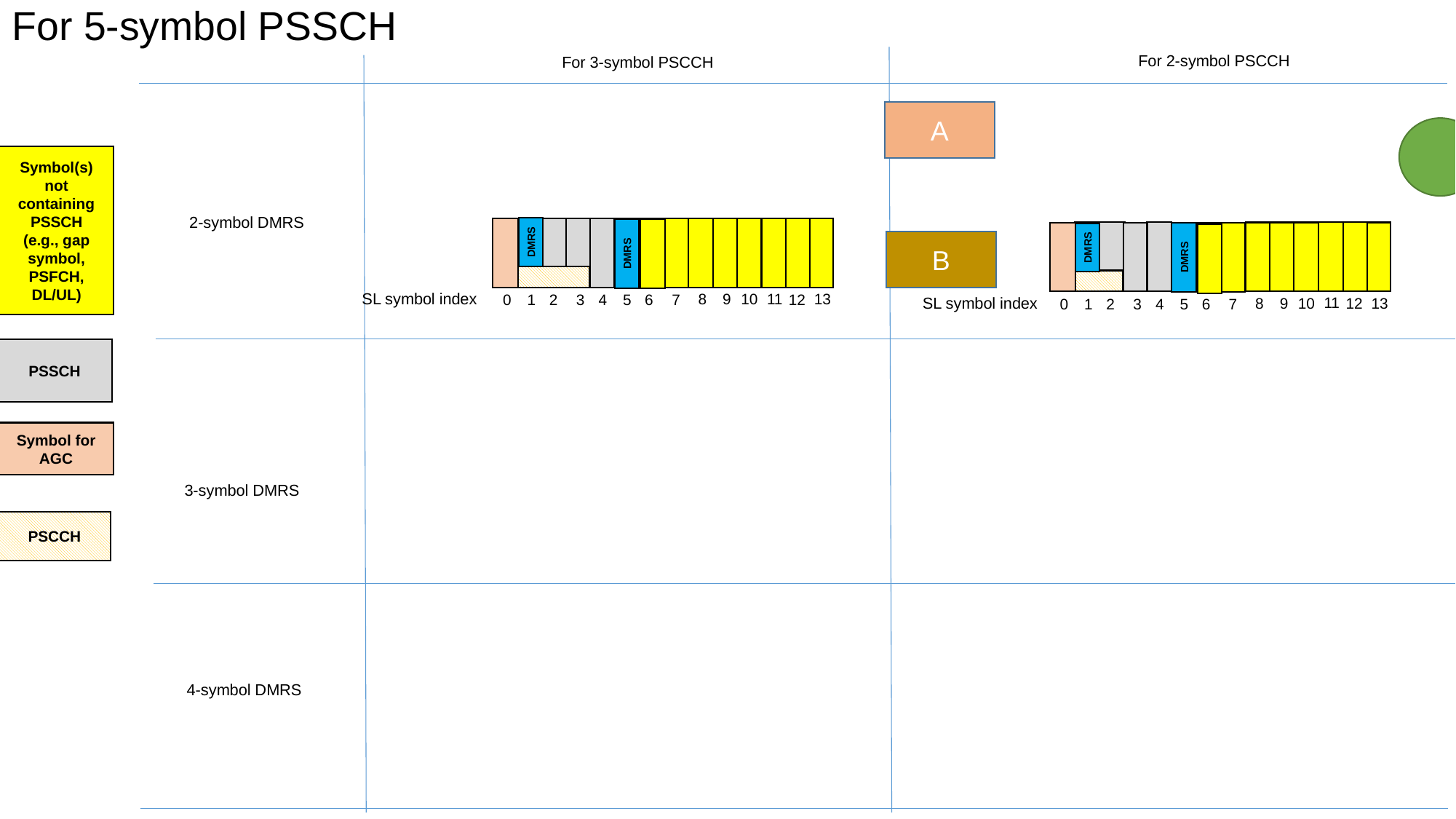

# For 5-symbol PSSCH
For 2-symbol PSCCH
For 3-symbol PSCCH
A

Symbol(s) not containing PSSCH
(e.g., gap symbol, PSFCH, DL/UL)
2-symbol DMRS
DMRS
B
DMRS

DMRS

DMRS

SL symbol index
11
9
13
10
8
12
7
3
5
1
6
2
4
0
SL symbol index
11
9
13
10
8
12
7
3
5
1
6
2
4
0
PSSCH
Symbol for AGC
3-symbol DMRS
PSCCH
4-symbol DMRS